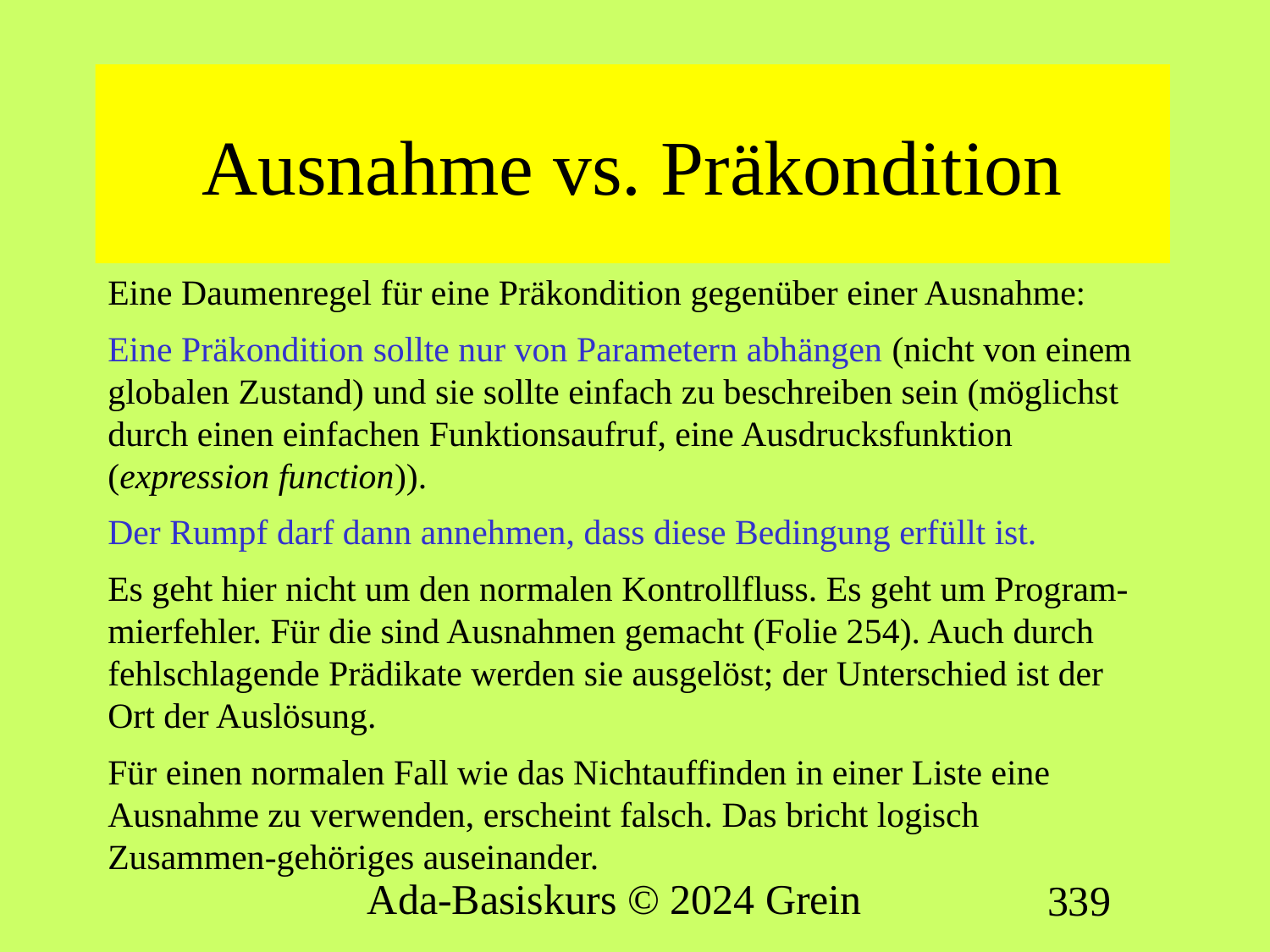

# Ausnahme vs. Präkondition
Eine Daumenregel für eine Präkondition gegenüber einer Ausnahme:
Eine Präkondition sollte nur von Parametern abhängen (nicht von einem globalen Zustand) und sie sollte einfach zu beschreiben sein (möglichst durch einen einfachen Funktionsaufruf, eine Ausdrucksfunktion (expression function)).
Der Rumpf darf dann annehmen, dass diese Bedingung erfüllt ist.
Es geht hier nicht um den normalen Kontrollfluss. Es geht um Program-mierfehler. Für die sind Ausnahmen gemacht (Folie 254). Auch durch fehlschlagende Prädikate werden sie ausgelöst; der Unterschied ist der Ort der Auslösung.
Für einen normalen Fall wie das Nichtauffinden in einer Liste eine Ausnahme zu verwenden, erscheint falsch. Das bricht logisch Zusammen-gehöriges auseinander.
Ada-Basiskurs © 2024 Grein
339